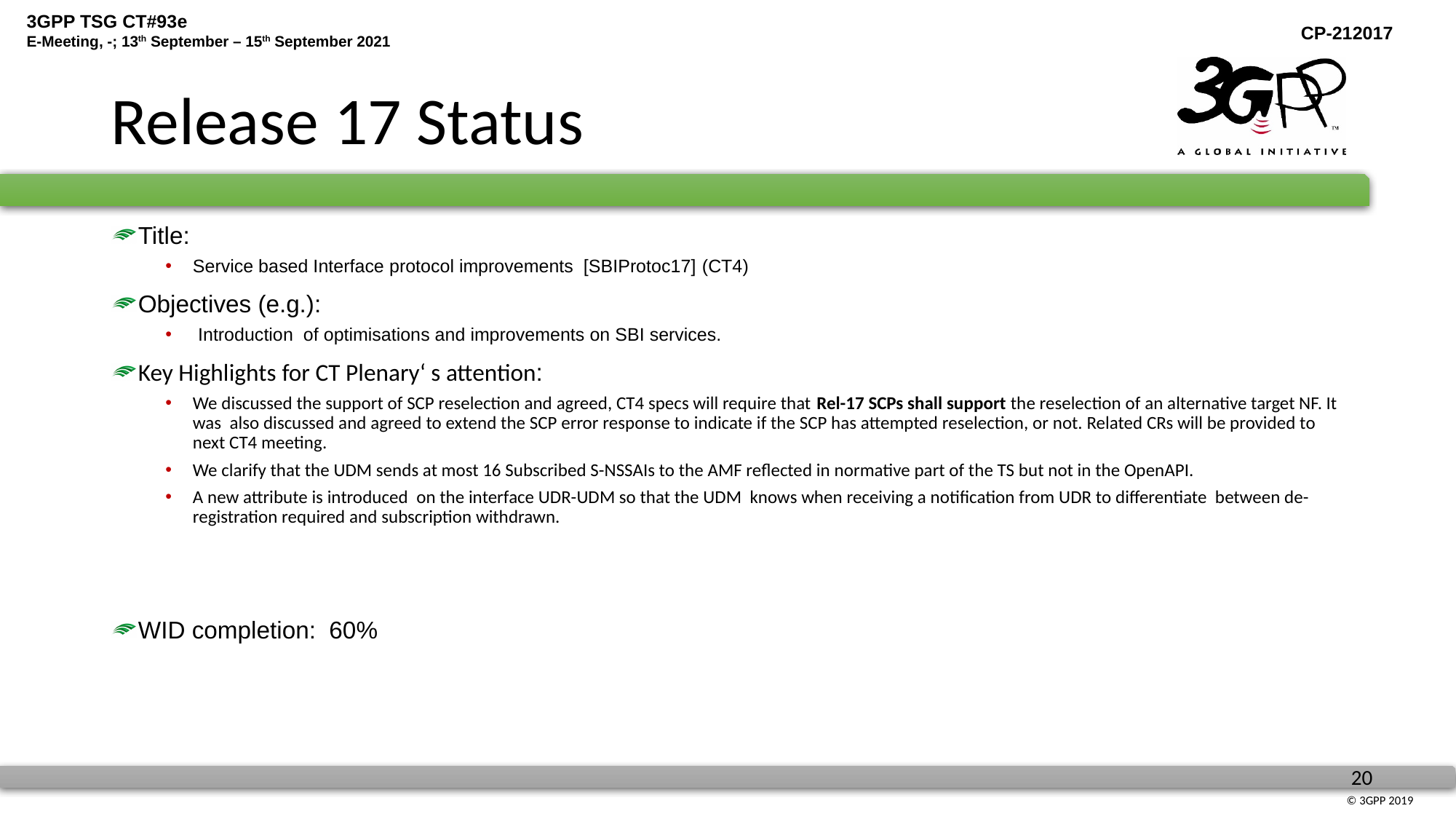

# Release 17 Status
Title:
Service based Interface protocol improvements  [SBIProtoc17] (CT4)
Objectives (e.g.):
 Introduction  of optimisations and improvements on SBI services.
Key Highlights for CT Plenary‘ s attention:
We discussed the support of SCP reselection and agreed, CT4 specs will require that Rel-17 SCPs shall support the reselection of an alternative target NF. It was  also discussed and agreed to extend the SCP error response to indicate if the SCP has attempted reselection, or not. Related CRs will be provided to next CT4 meeting.
We clarify that the UDM sends at most 16 Subscribed S-NSSAIs to the AMF reflected in normative part of the TS but not in the OpenAPI.
A new attribute is introduced  on the interface UDR-UDM so that the UDM  knows when receiving a notification from UDR to differentiate  between de-registration required and subscription withdrawn.

WID completion:  60%